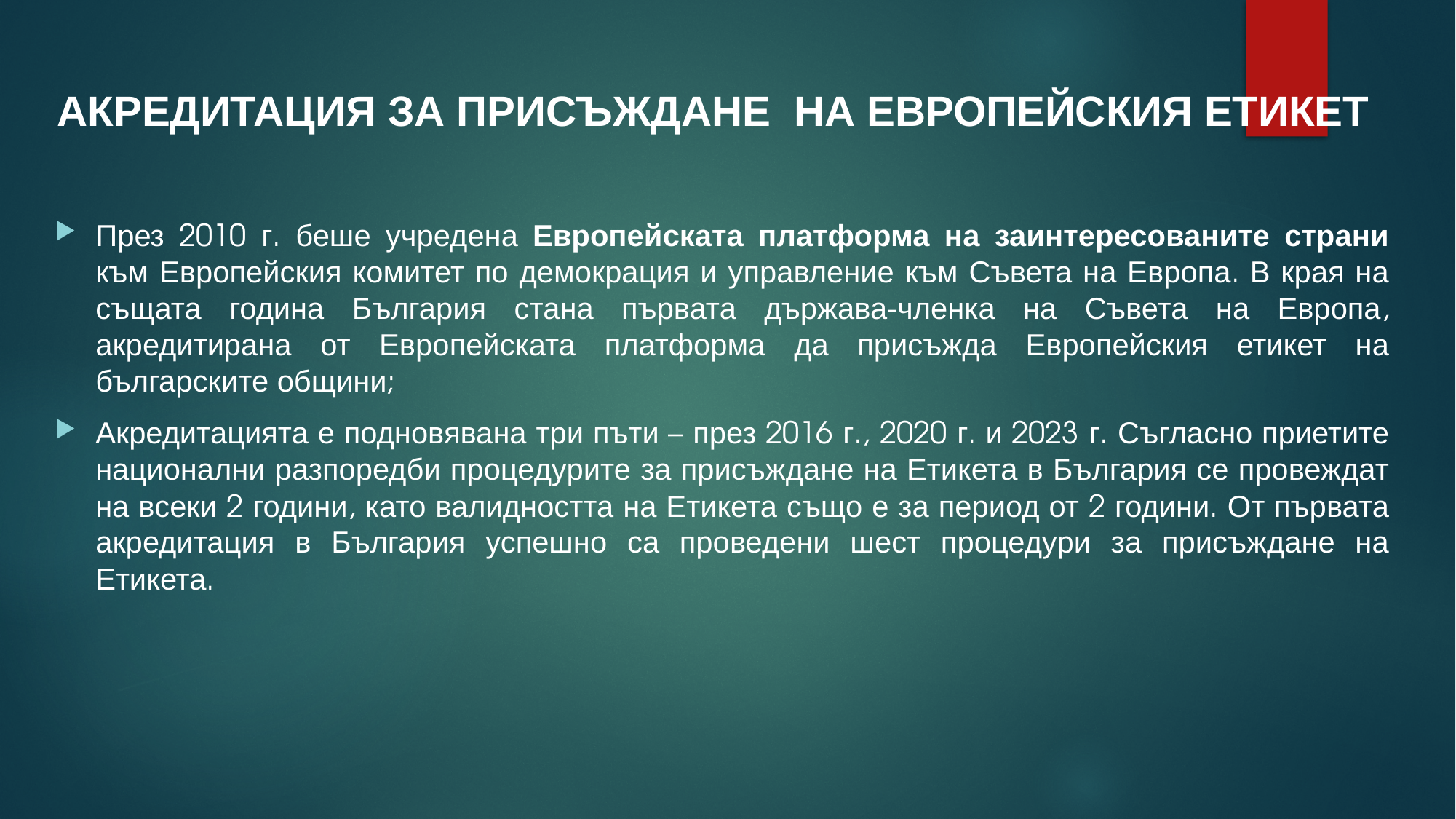

# АКРЕДИТАЦИЯ ЗА ПРИСЪЖДАНЕ  НА ЕВРОПЕЙСКИЯ ЕТИКЕТ
През 2010 г. беше учредена Европейската платформа на заинтересованите страни към Европейския комитет по демокрация и управление към Съвета на Европа. В края на същата година България стана първата държава-членка на Съвета на Европа, акредитирана от Европейската платформа да присъжда Европейския етикет на българските общини;
Акредитацията е подновявана три пъти – през 2016 г., 2020 г. и 2023 г. Съгласно приетите национални разпоредби процедурите за присъждане на Етикета в България се провеждат на всеки 2 години, като валидността на Етикета също е за период от 2 години. От първата акредитация в България успешно са проведени шест процедури за присъждане на Етикета.